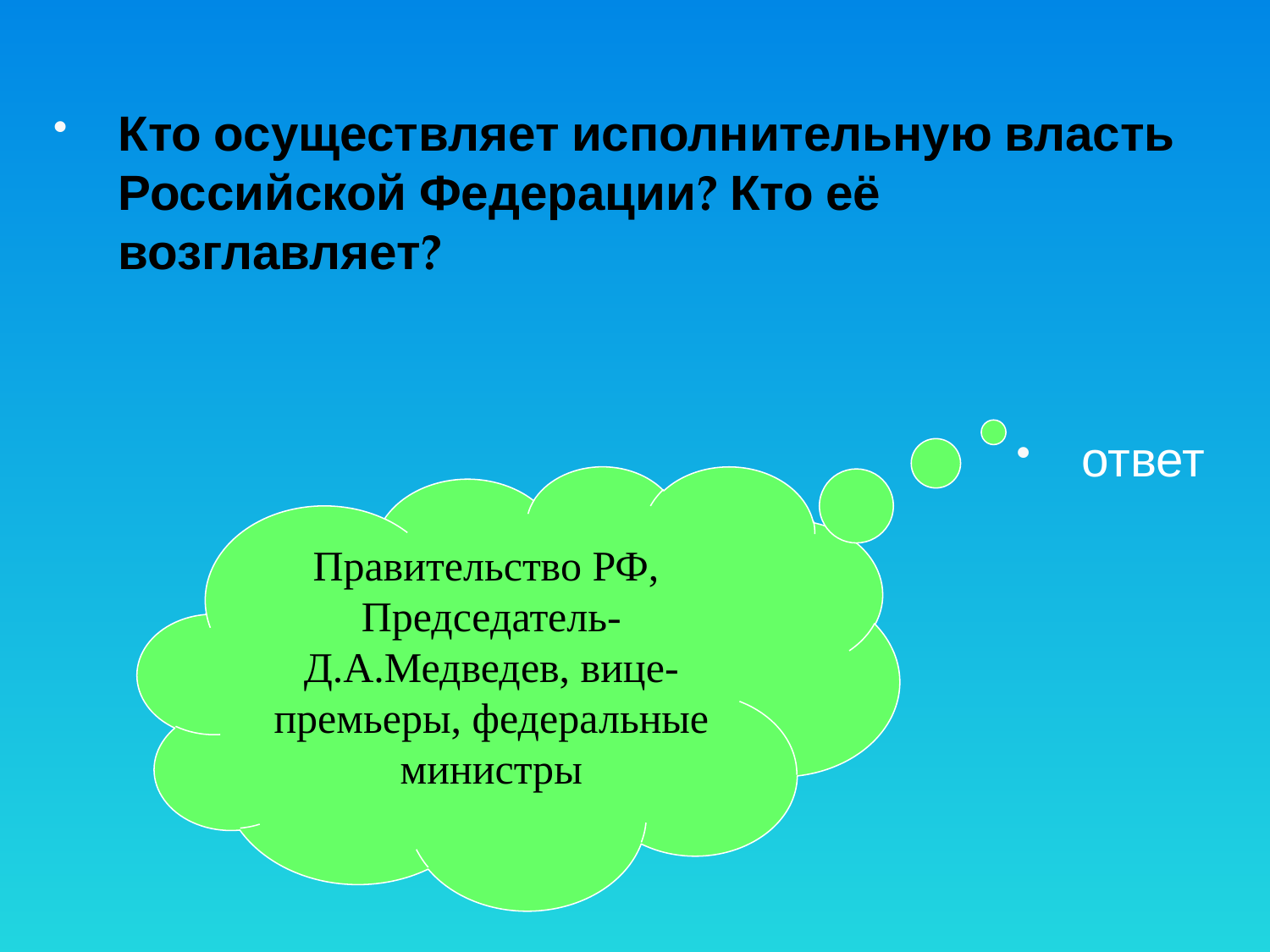

Кто осуществляет исполнительную власть Российской Федерации? Кто её возглавляет?

ответ
Правительство РФ,
Председатель-Д.А.Медведев, вице-премьеры, федеральные министры